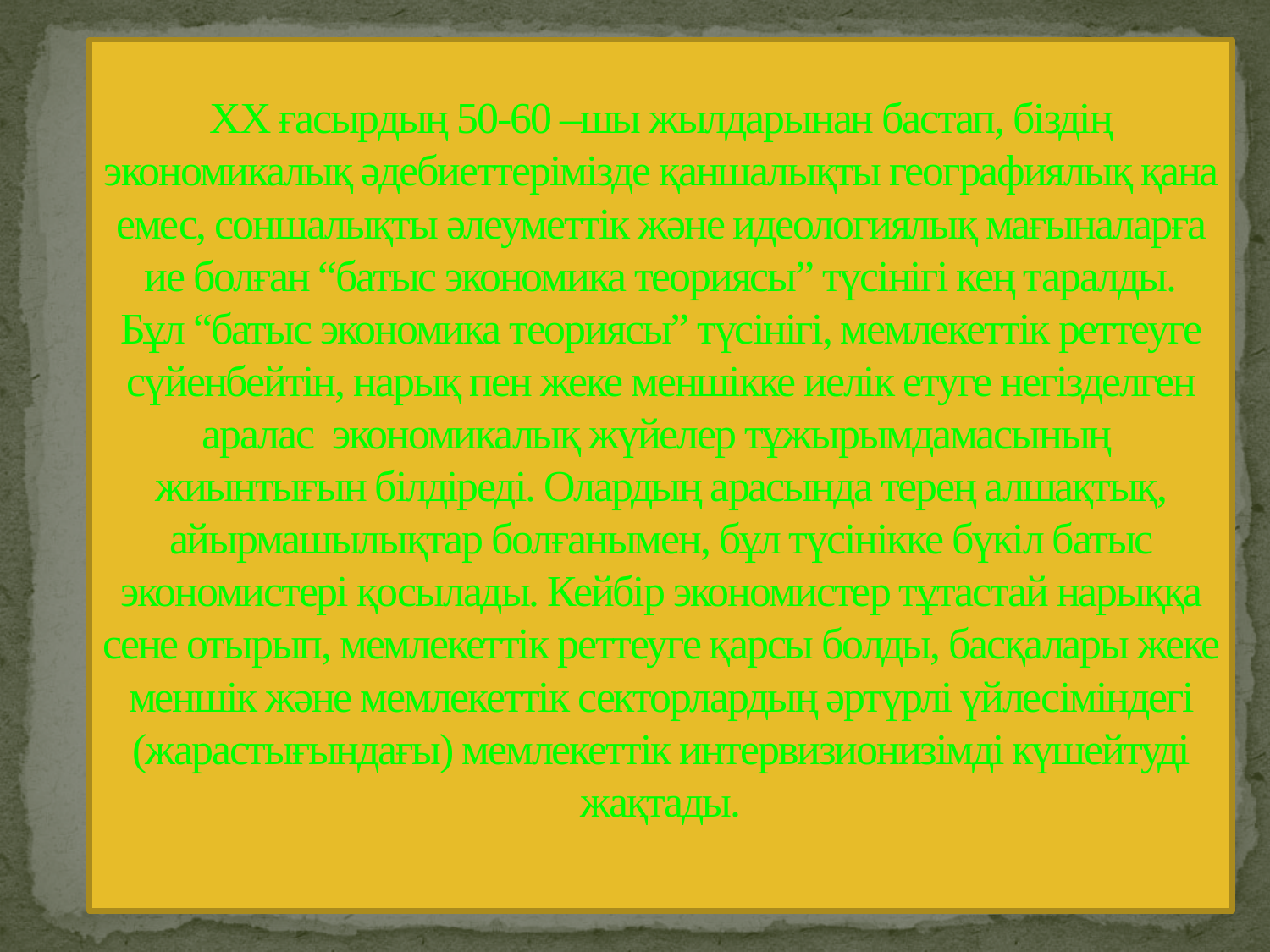

# ХХ ғасырдың 50-60 –шы жылдарынан бастап, біздің экономикалық әдебиеттерімізде қаншалықты географиялық қана емес, соншалықты әлеуметтік және идеологиялық мағыналарға ие болған “батыс экономика теориясы” түсінігі кең таралды. Бұл “батыс экономика теориясы” түсінігі, мемлекеттік реттеуге сүйенбейтін, нарық пен жеке меншікке иелік етуге негізделген аралас  экономикалық жүйелер тұжырымдамасының  жиынтығын білдіреді. Олардың арасында терең алшақтық, айырмашылықтар болғанымен, бұл түсінікке бүкіл батыс экономистері қосылады. Кейбір экономистер тұтастай нарыққа сене отырып, мемлекеттік реттеуге қарсы болды, басқалары жеке меншік және мемлекеттік секторлардың әртүрлі үйлесіміндегі (жарастығындағы) мемлекеттік интервизионизімді күшейтуді жақтады.